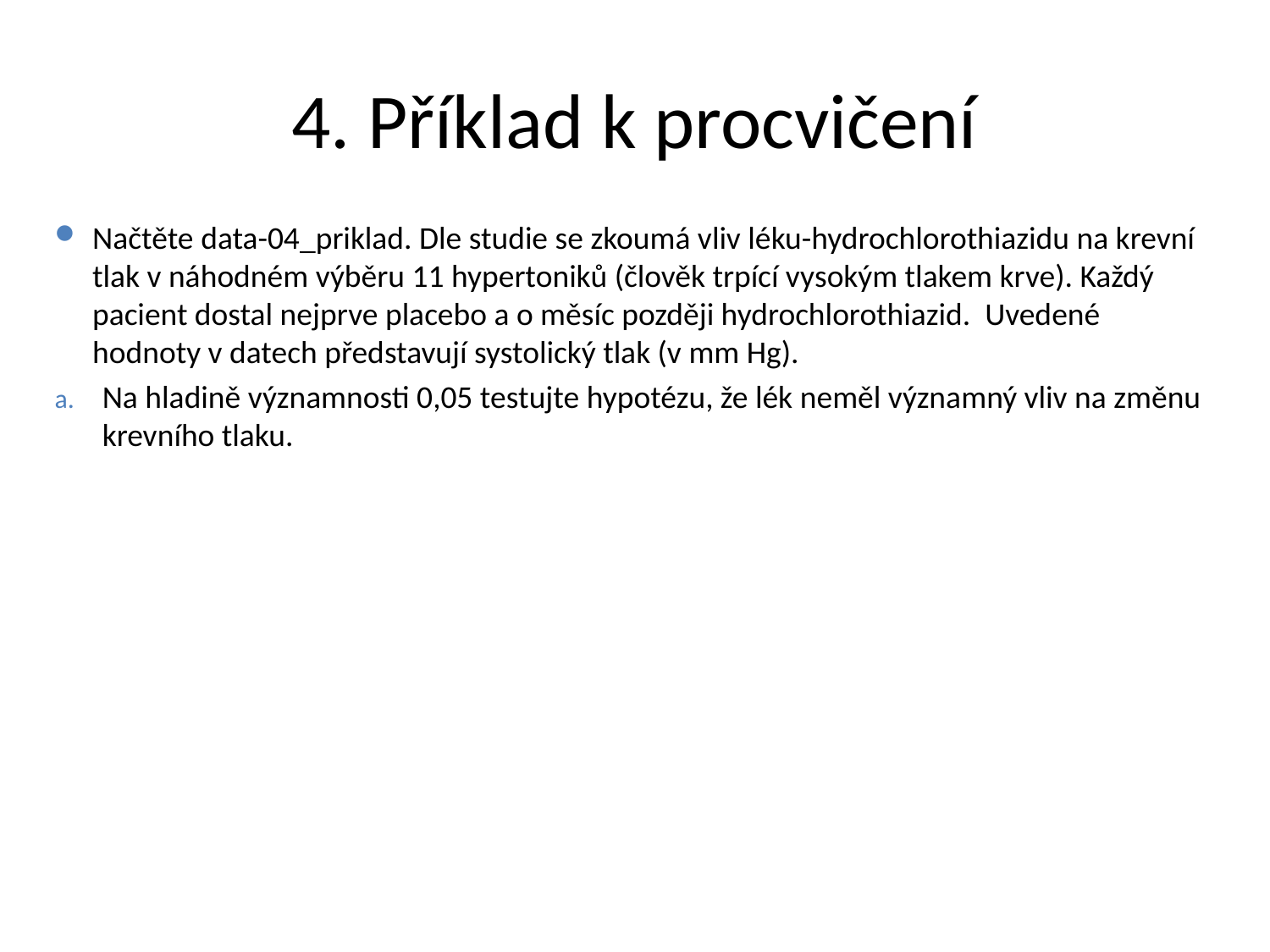

# 4. Příklad k procvičení
Načtěte data-04_priklad. Dle studie se zkoumá vliv léku-hydrochlorothiazidu na krevní tlak v náhodném výběru 11 hypertoniků (člověk trpící vysokým tlakem krve). Každý pacient dostal nejprve placebo a o měsíc později hydrochlorothiazid.  Uvedené hodnoty v datech představují systolický tlak (v mm Hg).
Na hladině významnosti 0,05 testujte hypotézu, že lék neměl významný vliv na změnu krevního tlaku.